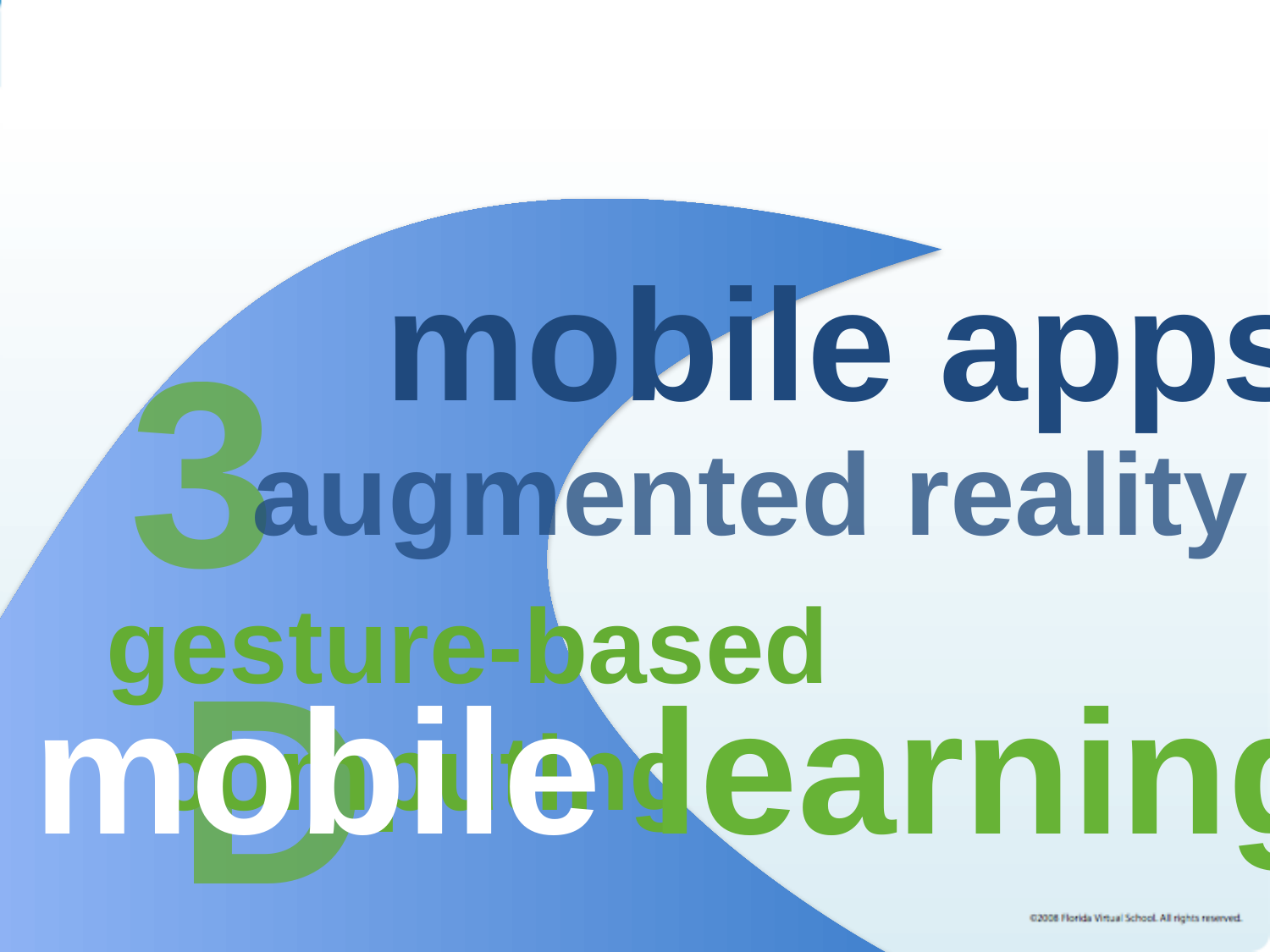

mobile apps
3D
augmented reality
gesture-based computing
mobile learning